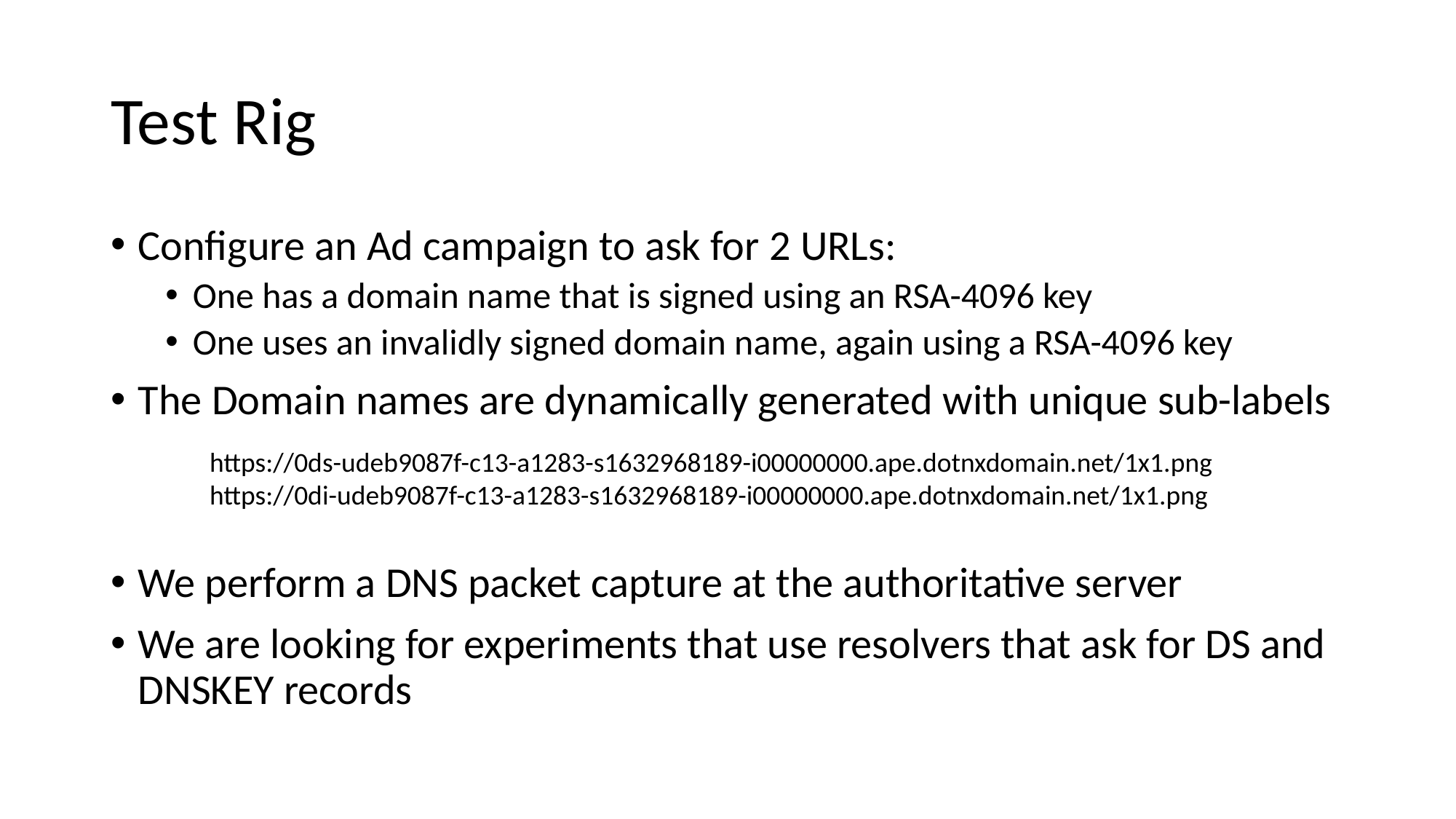

# Test Rig
Configure an Ad campaign to ask for 2 URLs:
One has a domain name that is signed using an RSA-4096 key
One uses an invalidly signed domain name, again using a RSA-4096 key
The Domain names are dynamically generated with unique sub-labels

We perform a DNS packet capture at the authoritative server
We are looking for experiments that use resolvers that ask for DS and DNSKEY records
https://0ds-udeb9087f-c13-a1283-s1632968189-i00000000.ape.dotnxdomain.net/1x1.png
https://0di-udeb9087f-c13-a1283-s1632968189-i00000000.ape.dotnxdomain.net/1x1.png